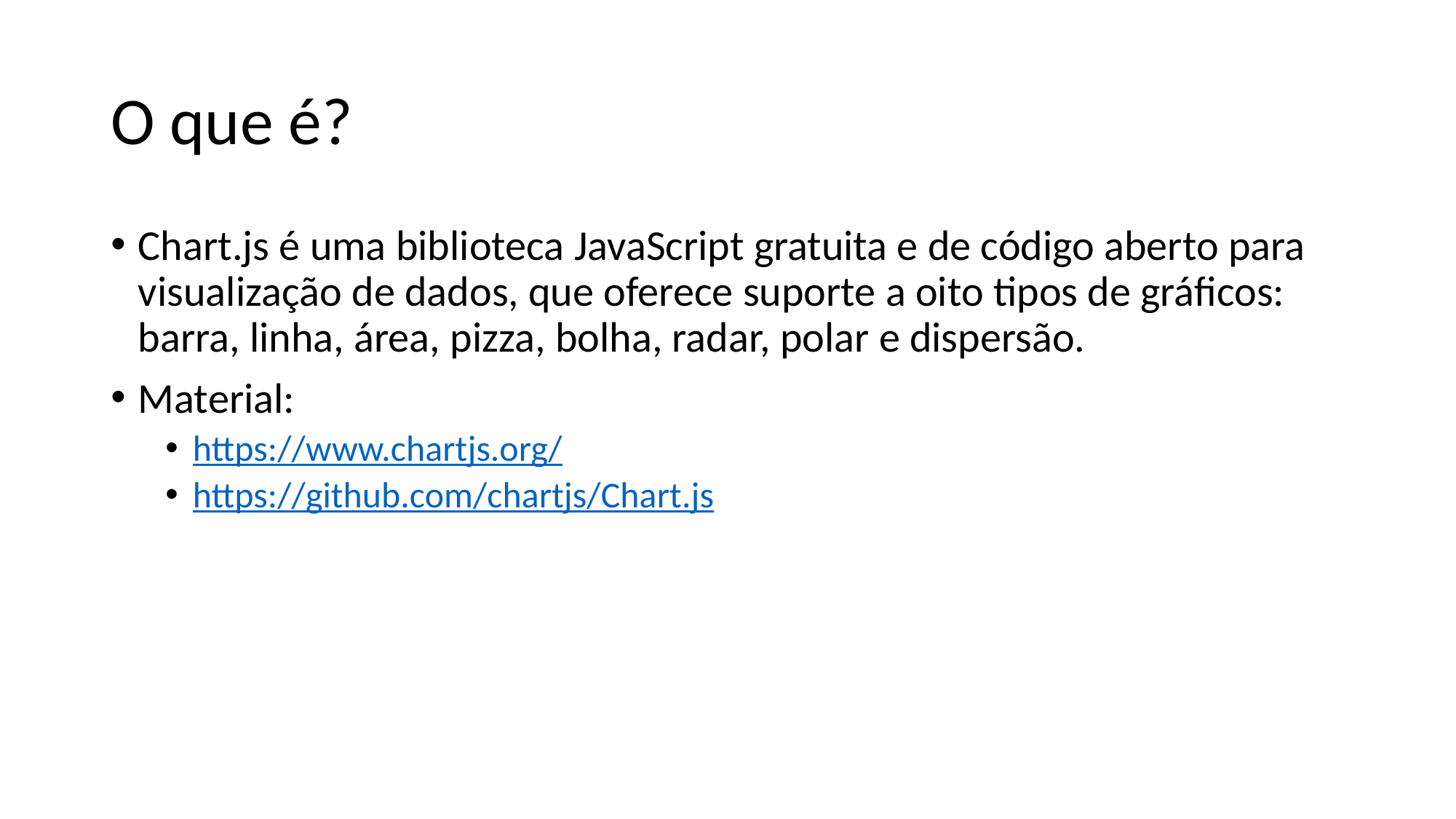

# O que é?
Chart.js é uma biblioteca JavaScript gratuita e de código aberto para visualização de dados, que oferece suporte a oito tipos de gráficos: barra, linha, área, pizza, bolha, radar, polar e dispersão.
Material:
https://www.chartjs.org/
https://github.com/chartjs/Chart.js